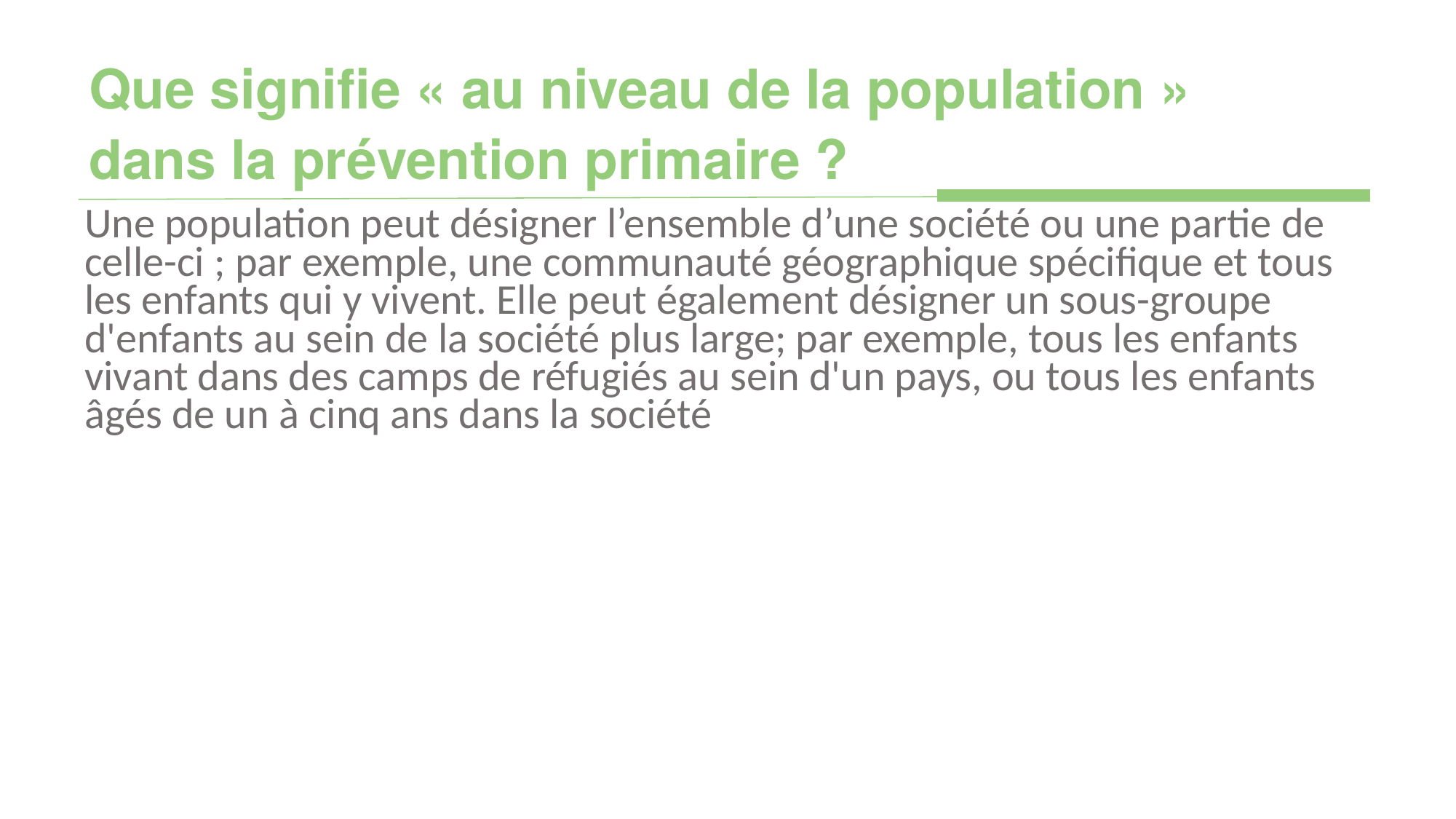

# Que signifie « au niveau de la population » dans la prévention primaire ?
Une population peut désigner l’ensemble d’une société ou une partie de celle-ci ; par exemple, une communauté géographique spécifique et tous les enfants qui y vivent. Elle peut également désigner un sous-groupe d'enfants au sein de la société plus large; par exemple, tous les enfants vivant dans des camps de réfugiés au sein d'un pays, ou tous les enfants âgés de un à cinq ans dans la société